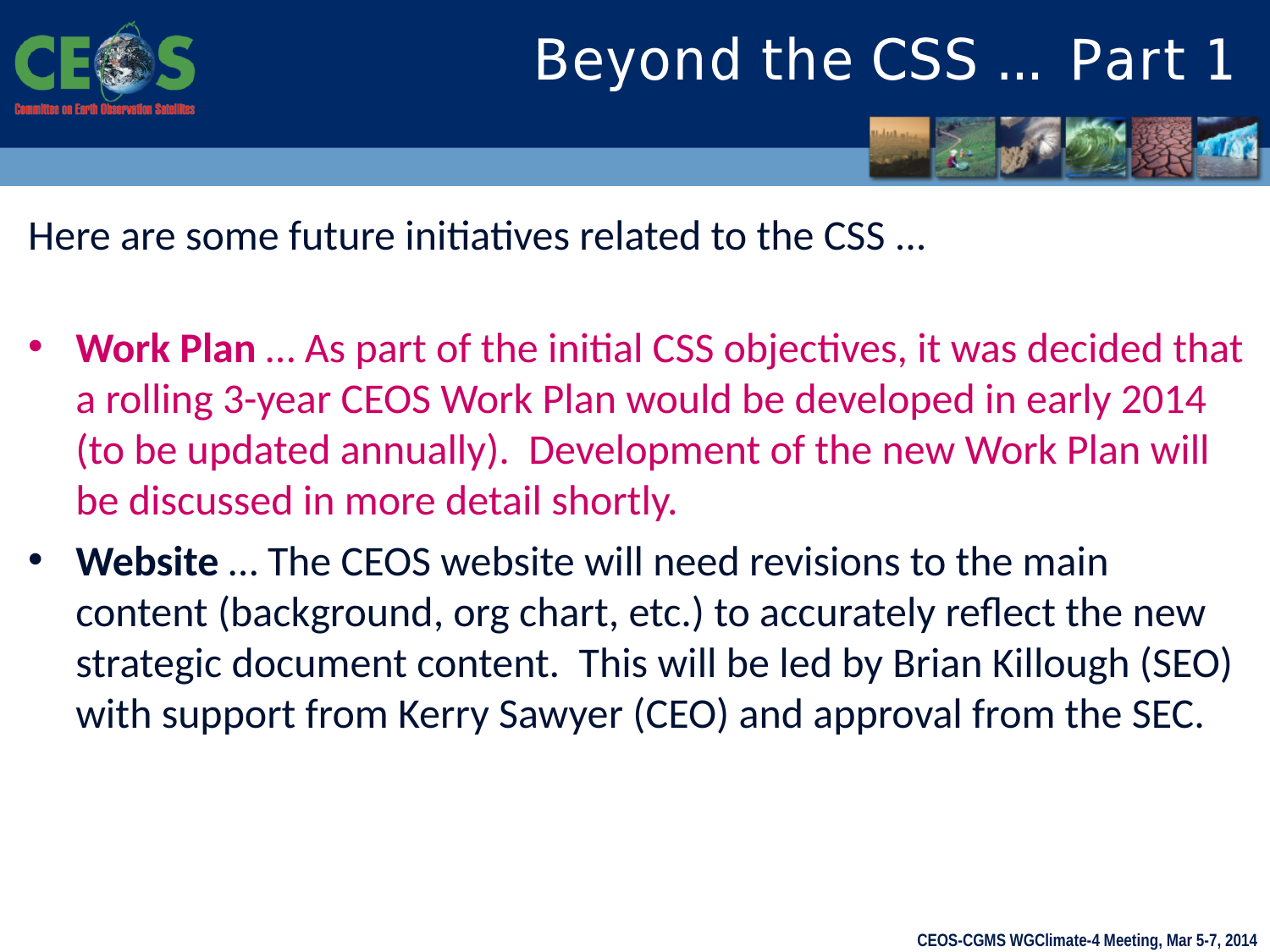

Beyond the CSS … Part 1
Here are some future initiatives related to the CSS ...
Work Plan … As part of the initial CSS objectives, it was decided that a rolling 3-year CEOS Work Plan would be developed in early 2014 (to be updated annually).  Development of the new Work Plan will be discussed in more detail shortly.
Website … The CEOS website will need revisions to the main content (background, org chart, etc.) to accurately reflect the new strategic document content.  This will be led by Brian Killough (SEO) with support from Kerry Sawyer (CEO) and approval from the SEC.
CEOS-CGMS WGClimate-4 Meeting, Mar 5-7, 2014